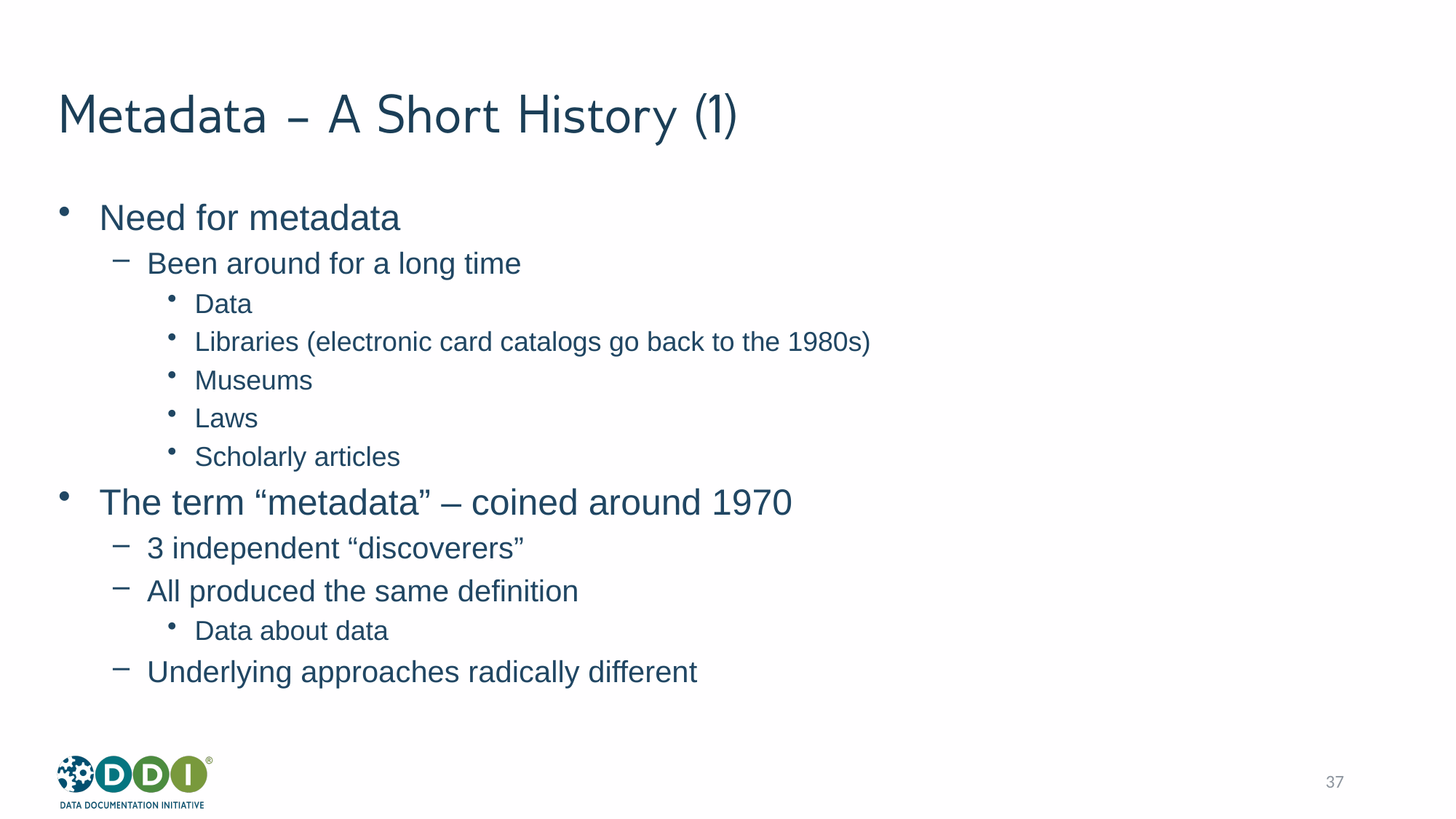

# Metadata – A Short History (1)
Need for metadata
Been around for a long time
Data
Libraries (electronic card catalogs go back to the 1980s)
Museums
Laws
Scholarly articles
The term “metadata” – coined around 1970
3 independent “discoverers”
All produced the same definition
Data about data
Underlying approaches radically different
37